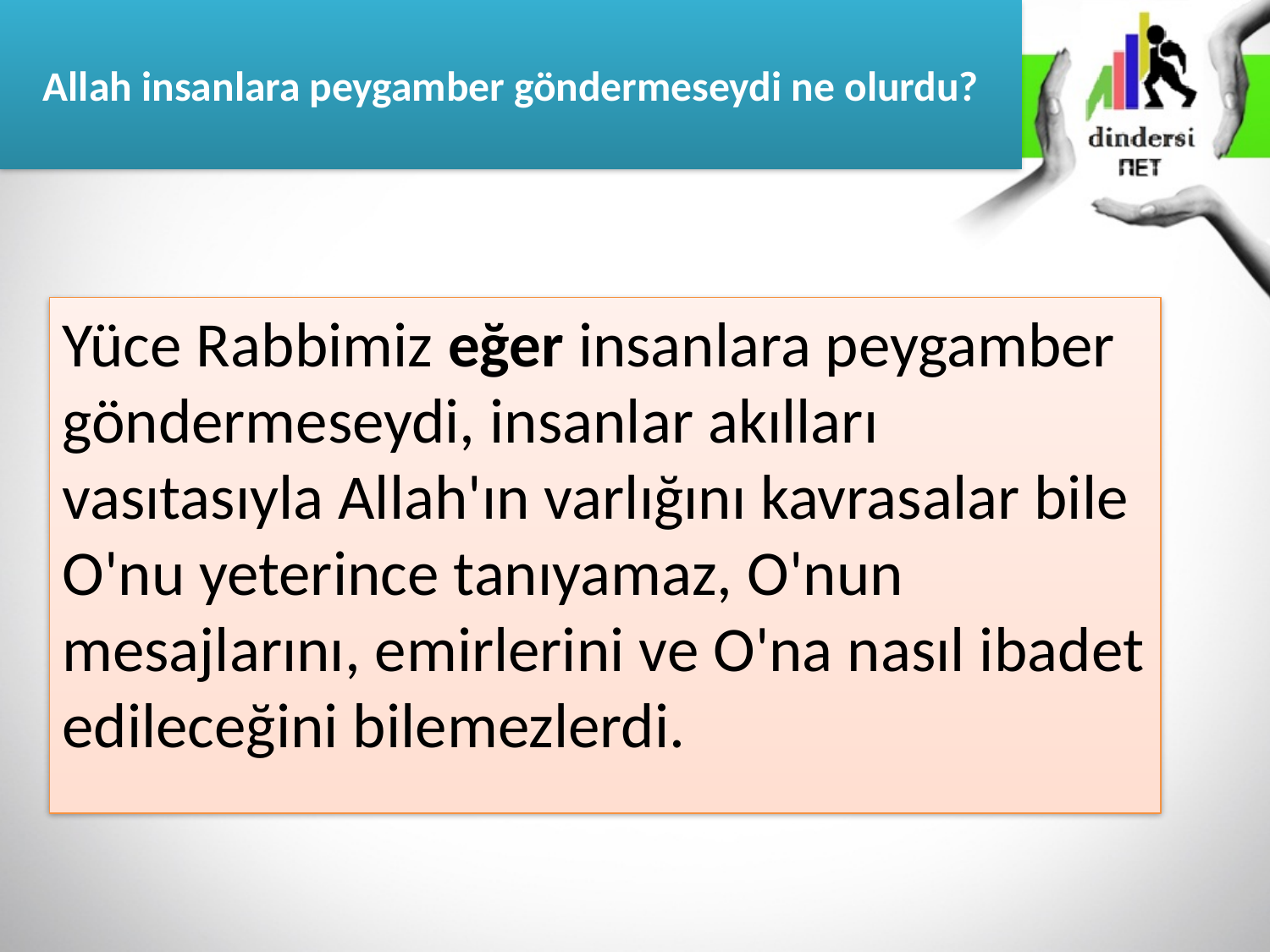

# Allah insanlara peygamber göndermeseydi ne olurdu?
Yüce Rabbimiz eğer insanlara peygamber göndermeseydi, insanlar akılları vasıtasıyla Allah'ın varlığını kavrasalar bile O'nu yeterince tanıyamaz, O'nun mesajlarını, emirlerini ve O'na nasıl ibadet edileceğini bilemezlerdi.